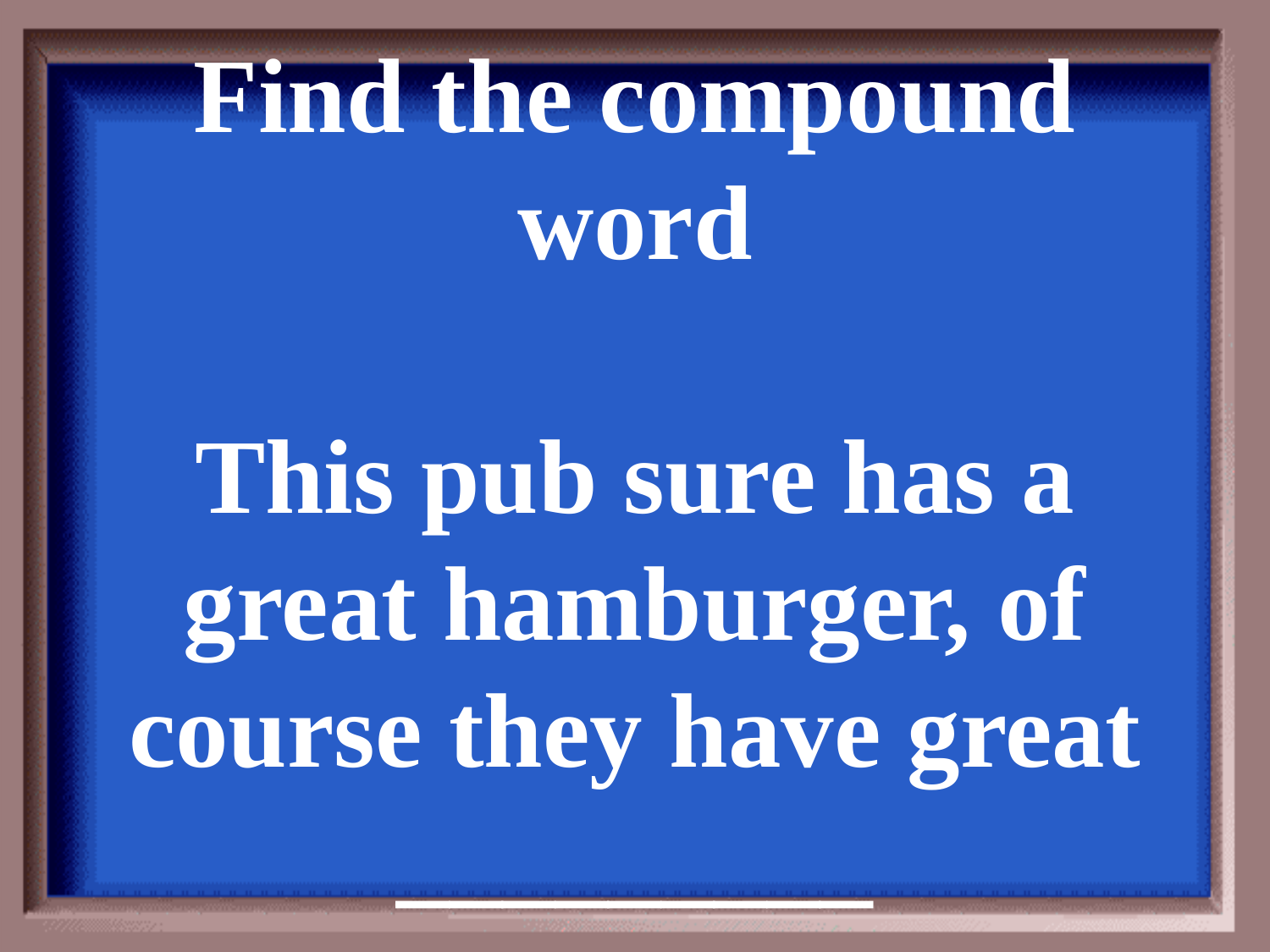

Find the compound word
This pub sure has a great hamburger, of course they have great _________